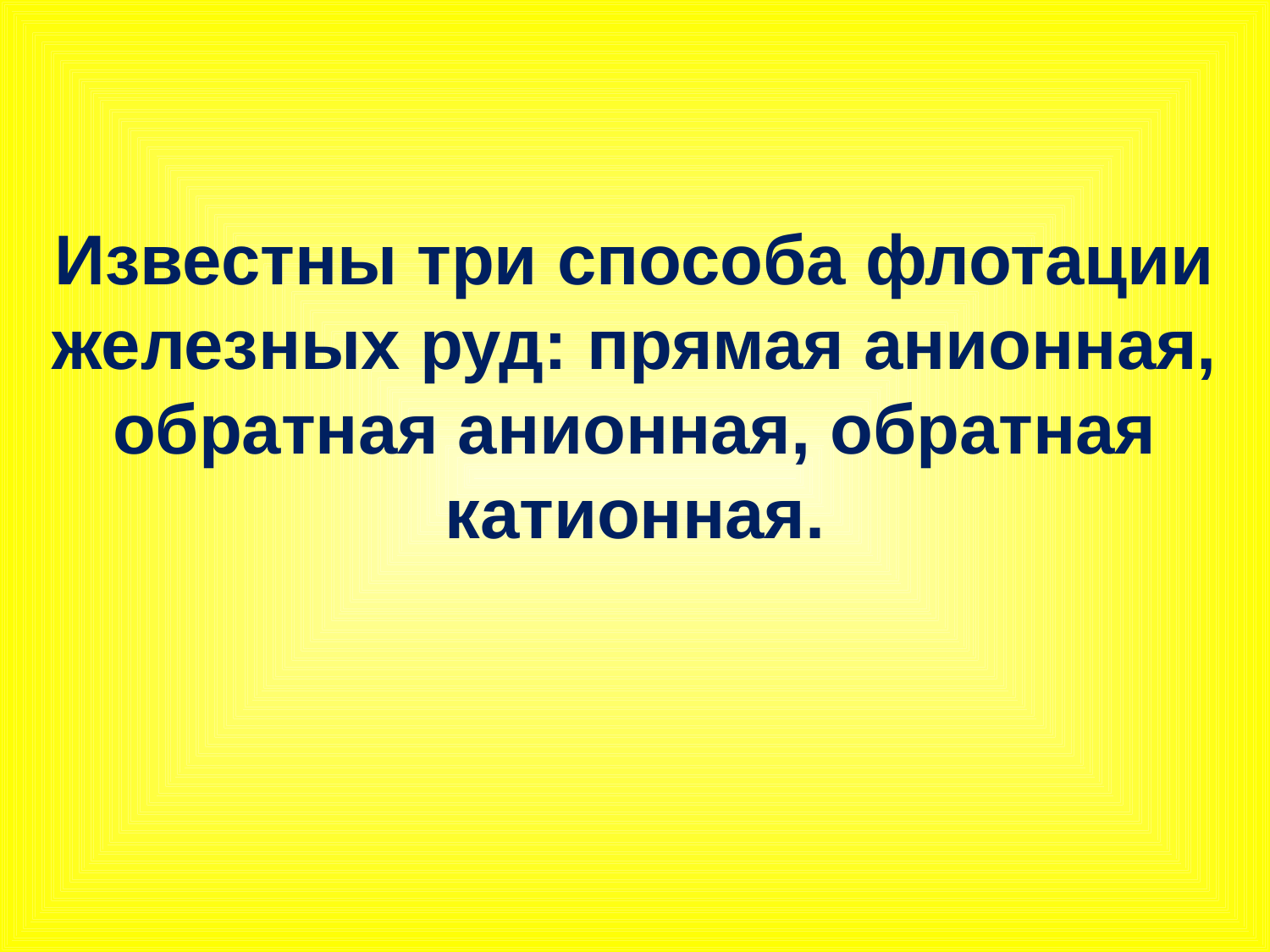

Известны три способа флотации железных руд: прямая анионная,
обратная анионная, обратная катионная.